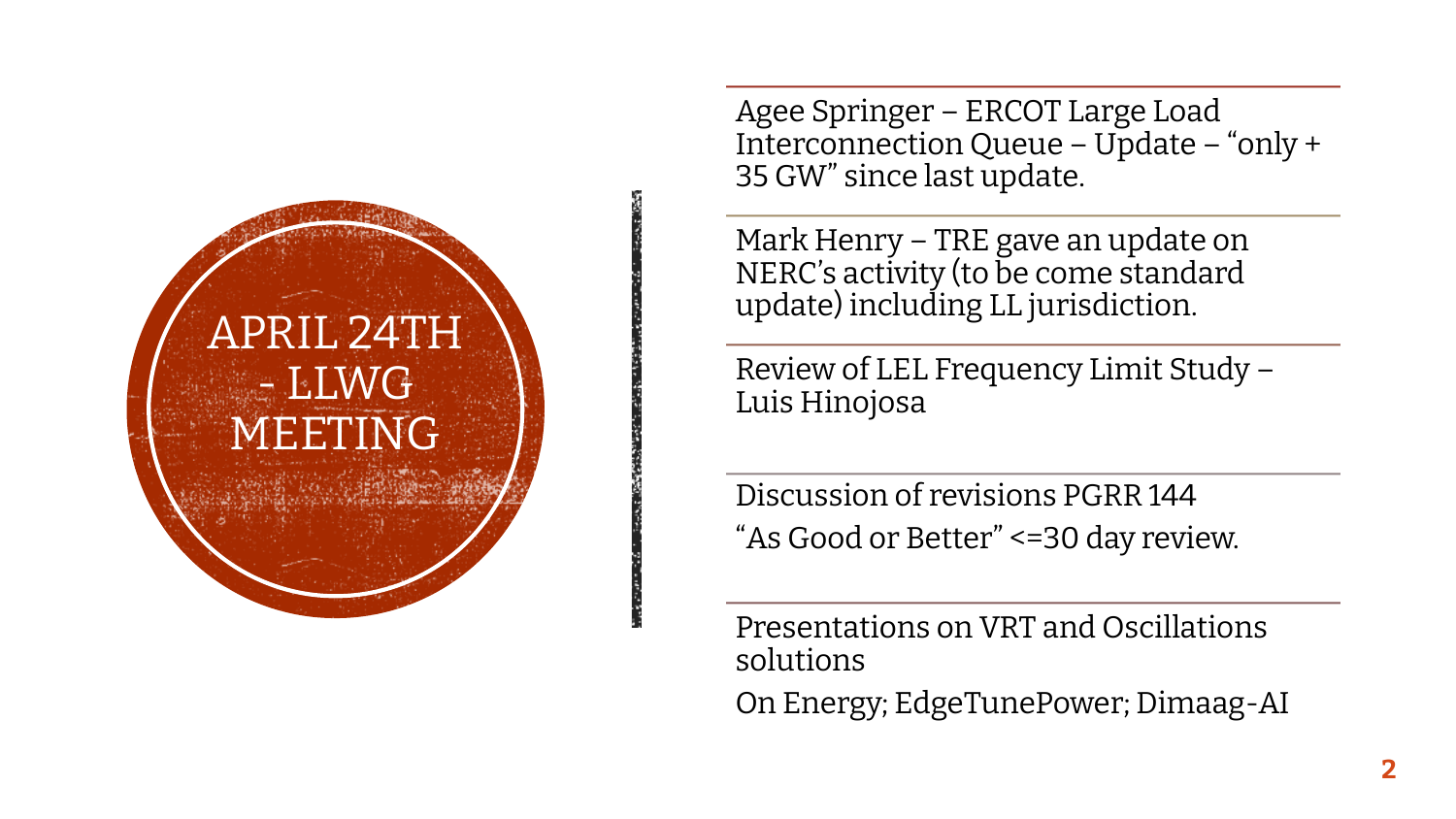

Agee Springer – ERCOT Large Load Interconnection Queue – Update – “only + 35 GW” since last update.
Mark Henry – TRE gave an update on NERC’s activity (to be come standard update) including LL jurisdiction.
Review of LEL Frequency Limit Study – Luis Hinojosa
Discussion of revisions PGRR 144
“As Good or Better” <=30 day review.
Presentations on VRT and Oscillations solutions
On Energy; EdgeTunePower; Dimaag-AI

# April 24th - LLWG Meeting

2